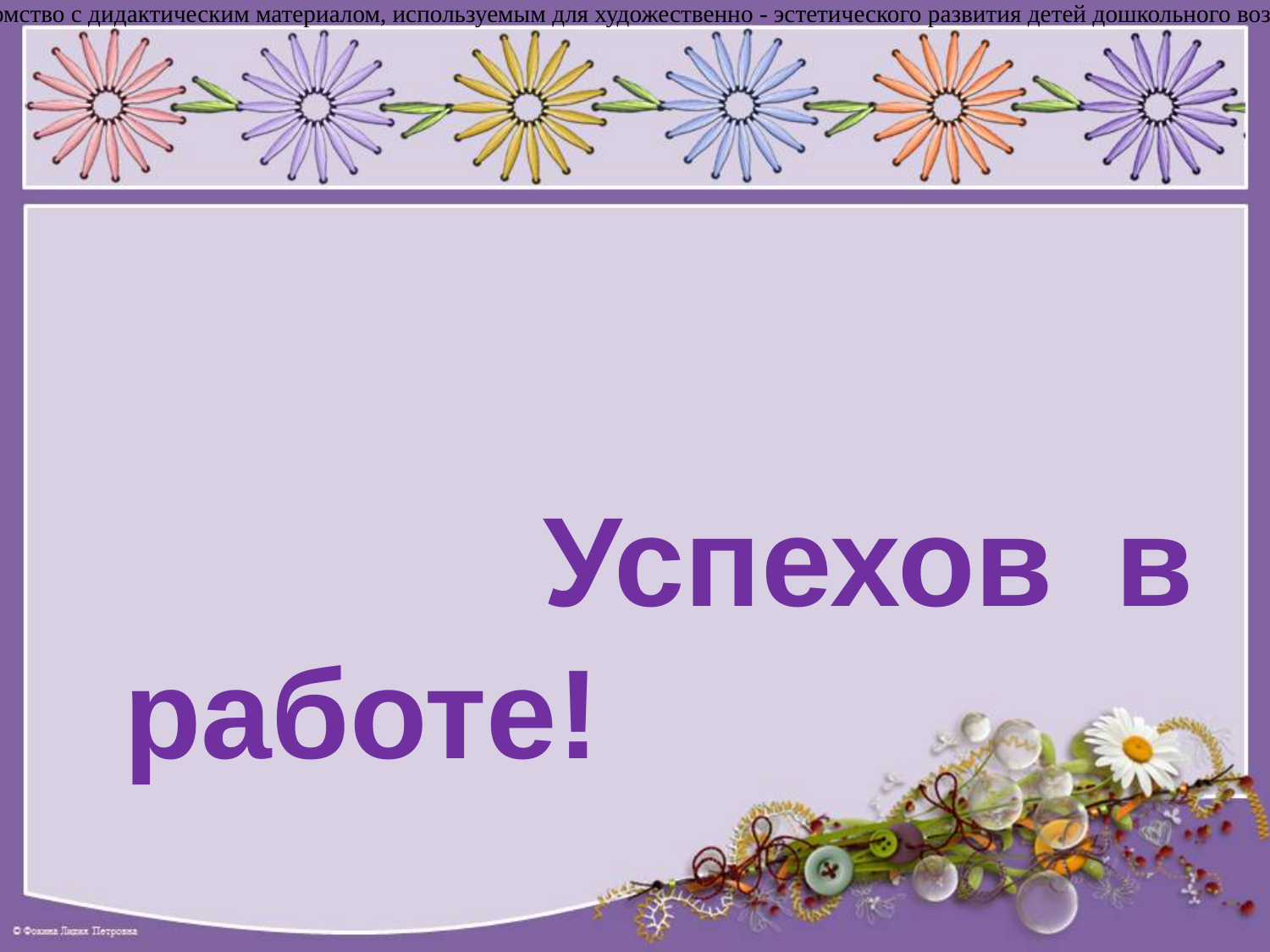

Знакомство с дидактическим материалом, используемым для художественно - эстетического развития детей дошкольного возраста.

#

           Успехов в работе!